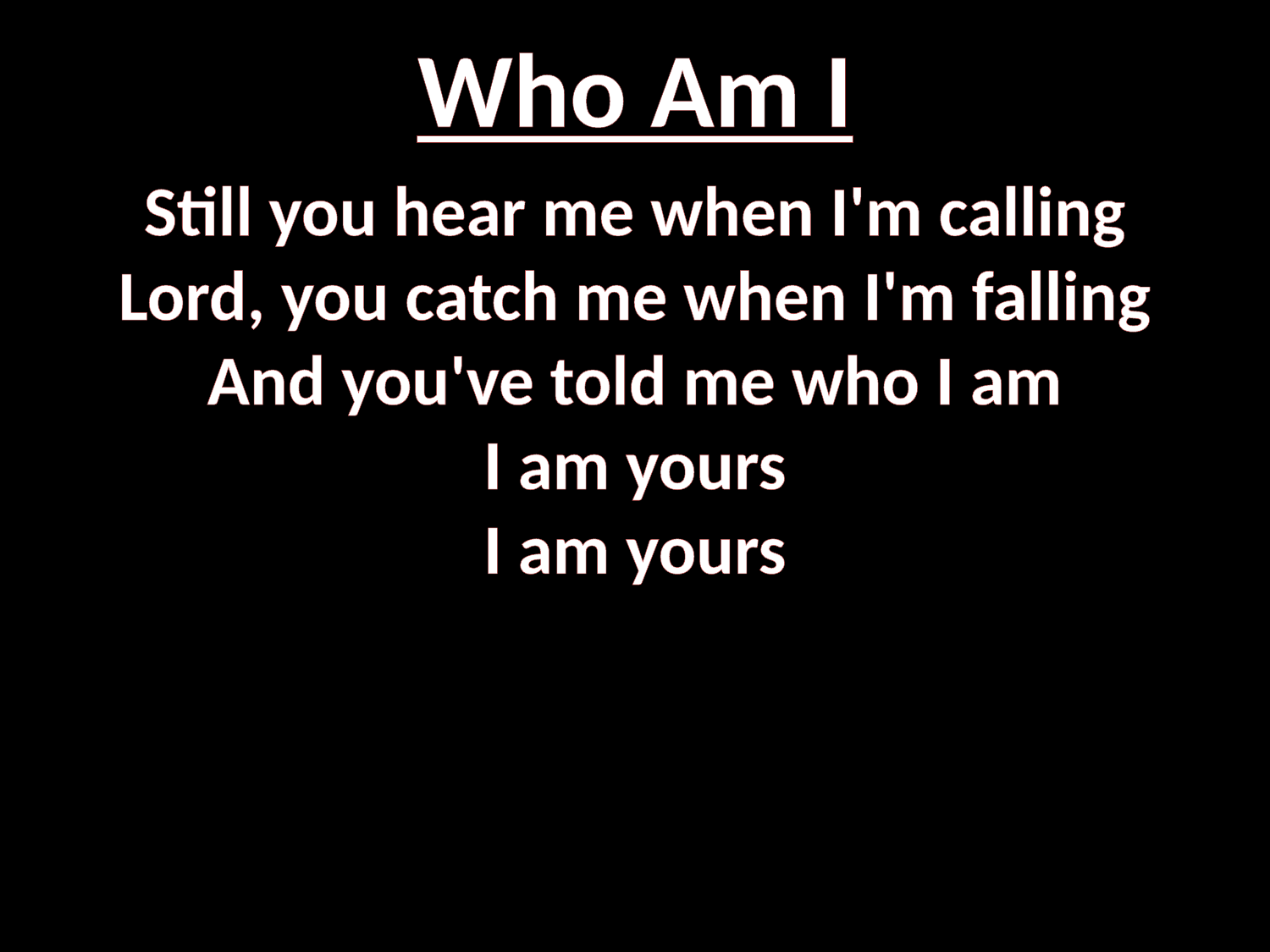

# Who Am I
Still you hear me when I'm calling
Lord, you catch me when I'm falling
And you've told me who I am
I am yours
I am yours